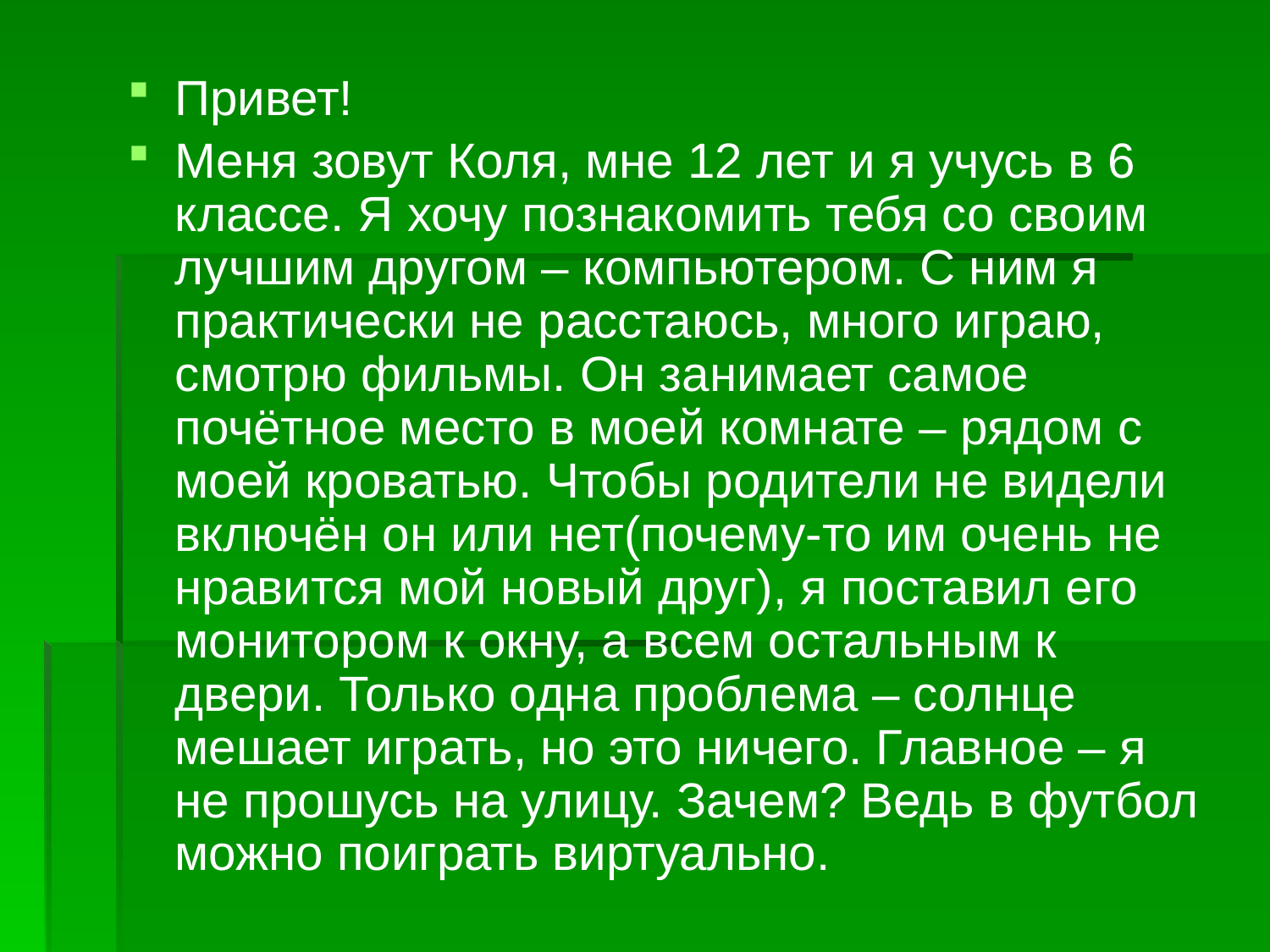

Привет!
Меня зовут Коля, мне 12 лет и я учусь в 6 классе. Я хочу познакомить тебя со своим лучшим другом – компьютером. С ним я практически не расстаюсь, много играю, смотрю фильмы. Он занимает самое почётное место в моей комнате – рядом с моей кроватью. Чтобы родители не видели включён он или нет(почему-то им очень не нравится мой новый друг), я поставил его монитором к окну, а всем остальным к двери. Только одна проблема – солнце мешает играть, но это ничего. Главное – я не прошусь на улицу. Зачем? Ведь в футбол можно поиграть виртуально.